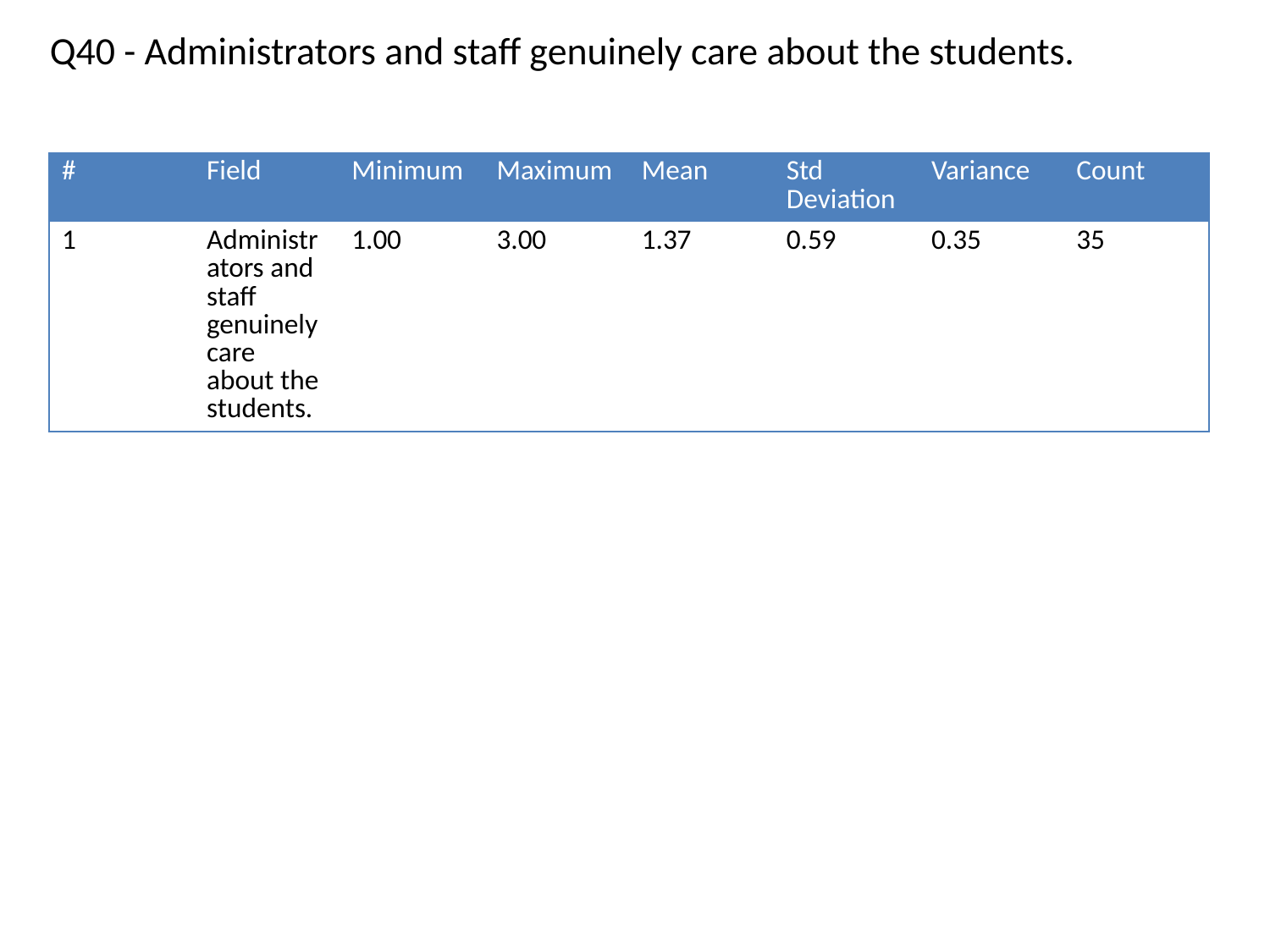

Q40 - Administrators and staff genuinely care about the students.
| # | Field | Minimum | Maximum | Mean | Std Deviation | Variance | Count |
| --- | --- | --- | --- | --- | --- | --- | --- |
| 1 | Administrators and staff genuinely care about the students. | 1.00 | 3.00 | 1.37 | 0.59 | 0.35 | 35 |